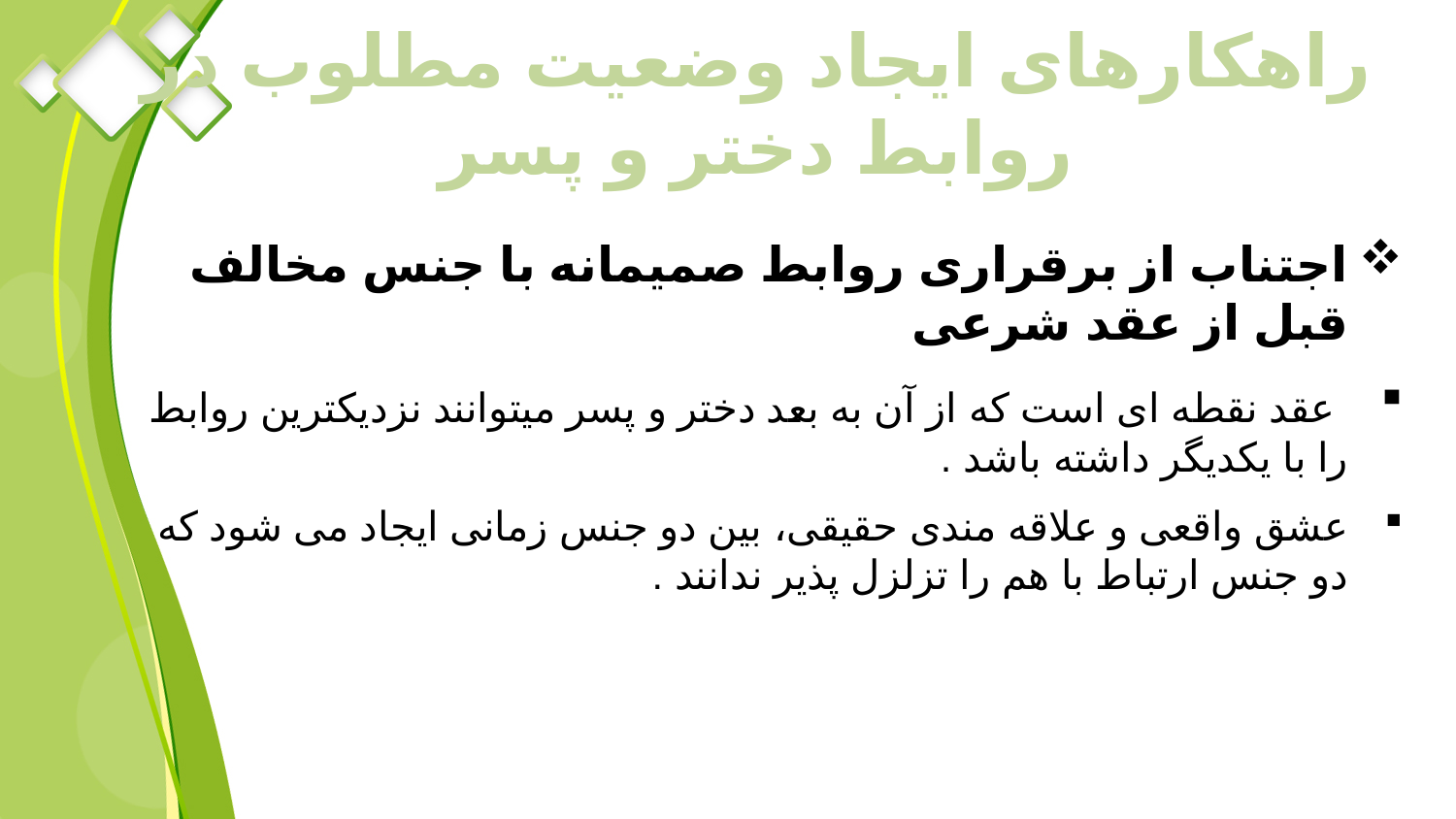

# راهکارهای ایجاد وضعیت مطلوب در روابط دختر و پسر
اجتناب از برقراری روابط صمیمانه با جنس مخالف قبل از عقد شرعی
 عقد نقطه ای است که از آن به بعد دختر و پسر میتوانند نزدیکترین روابط را با یکدیگر داشته باشد .
عشق واقعی و علاقه مندی حقیقی، بین دو جنس زمانی ایجاد می شود که دو جنس ارتباط با هم را تزلزل پذیر ندانند .